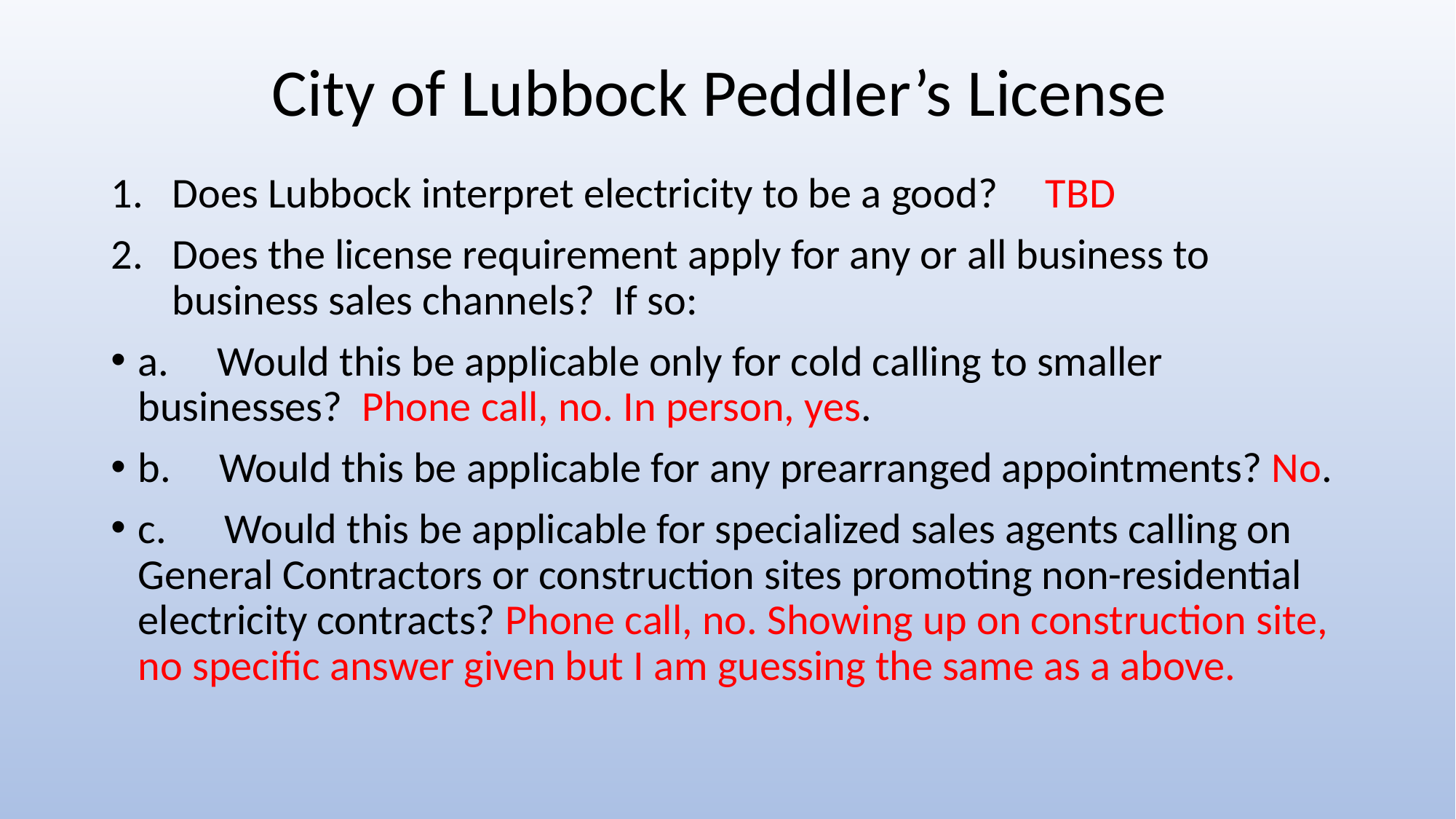

# City of Lubbock Peddler’s License
Does Lubbock interpret electricity to be a good?	TBD
Does the license requirement apply for any or all business to business sales channels?  If so:
a.     Would this be applicable only for cold calling to smaller businesses?  Phone call, no. In person, yes.
b.     Would this be applicable for any prearranged appointments? No.
c.      Would this be applicable for specialized sales agents calling on General Contractors or construction sites promoting non-residential electricity contracts? Phone call, no. Showing up on construction site, no specific answer given but I am guessing the same as a above.